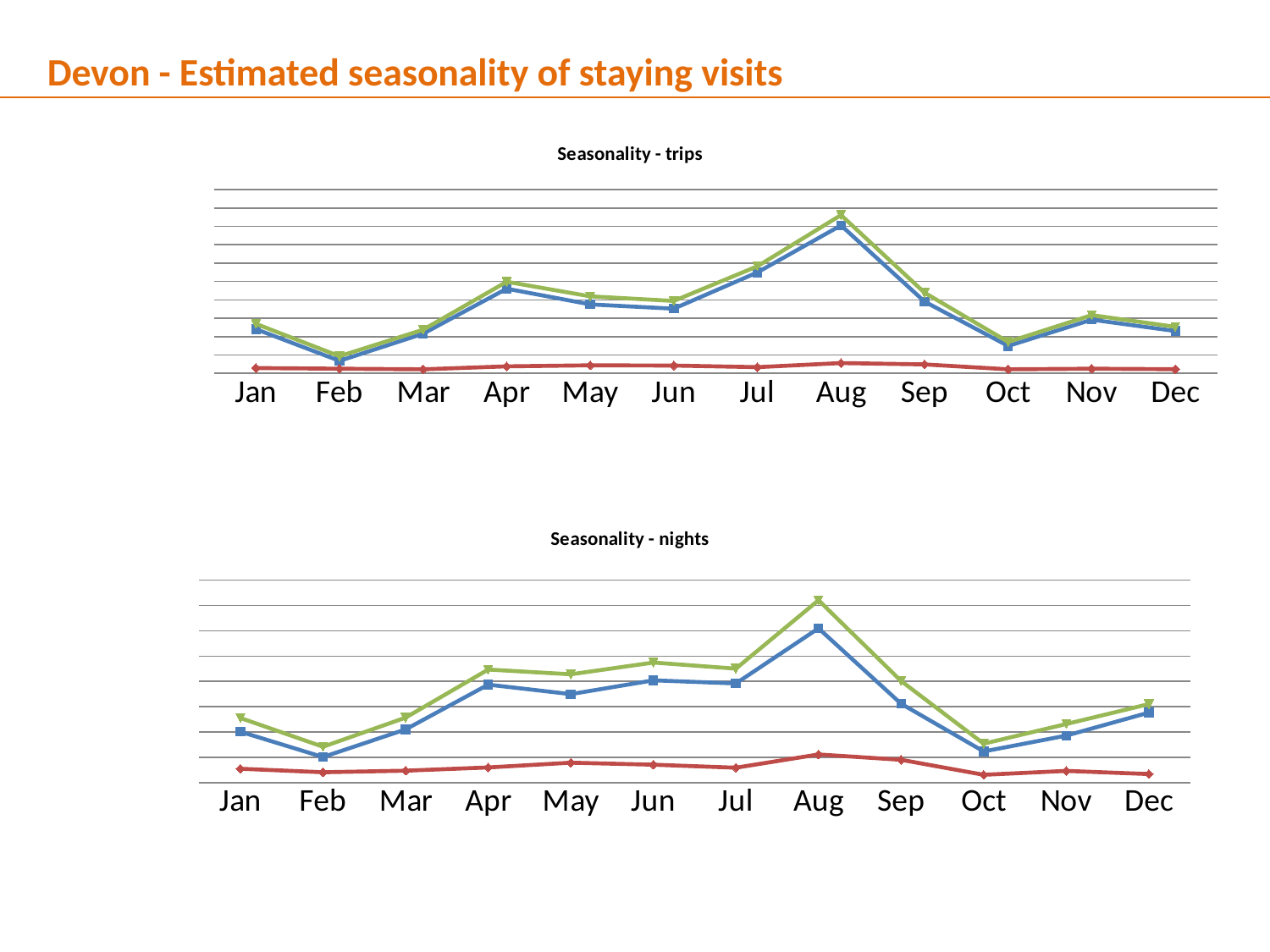

Devon - Estimated seasonality of staying visits

### Chart: Seasonality - trips

| Category | UK trips (000's) | OS trips (000's) | Total trips (000's) |
|---|---|---|---|
| Jan | 240.60757058258724 | 28.82482514776516 | 269.4323957303524 |
| Feb | 67.92033043698773 | 25.283592139930466 | 93.20392257691819 |
| Mar | 215.40104337908738 | 21.868777433694763 | 237.26982081278214 |
| Apr | 460.8823096351601 | 37.84522728085146 | 498.72753691601156 |
| May | 375.571360497014 | 43.54429099530576 | 419.1156514923197 |
| Jun | 351.94812700354885 | 42.215542661981466 | 394.16366966553034 |
| Jul | 549.4988567625232 | 33.50818911451317 | 583.0070458770364 |
| Aug | 805.3871192039746 | 55.93214908287028 | 861.3192682868449 |
| Sep | 390.7553090121942 | 48.43154614079651 | 439.1868551529907 |
| Oct | 149.02359661653486 | 21.8572708805284 | 170.88086749706326 |
| Nov | 291.8412996074248 | 25.118444794698025 | 316.9597444021228 |
| Dec | 230.16307726296256 | 22.570144327064487 | 252.73322159002706 |

### Chart: Seasonality - nights

| Category | UK nights (000's) | OS nights (000's) | Total nights (000's) |
|---|---|---|---|
| Jan | 1003.6189641822799 | 272.5798433382389 | 1276.1988075205188 |
| Feb | 503.6563429199622 | 202.9333700778938 | 706.5897129978559 |
| Mar | 1049.3521159373151 | 233.86533647785268 | 1283.2174524151678 |
| Apr | 1935.5290313395517 | 297.8712777226363 | 2233.400309062188 |
| May | 1747.4726918368663 | 391.9238830544822 | 2139.3965748913483 |
| Jun | 2020.155067946124 | 351.7537003830216 | 2371.9087683291455 |
| Jul | 1958.5962487044726 | 293.21407315066654 | 2251.810321855139 |
| Aug | 3048.5424983926373 | 554.843571444367 | 3603.3860698370045 |
| Sep | 1558.3308853834087 | 449.25793505869586 | 2007.5888204421046 |
| Oct | 613.8451503627148 | 152.94320035535287 | 766.7883507180677 |
| Nov | 926.552113401224 | 229.98198010107328 | 1156.5340935022973 |
| Dec | 1383.348889593444 | 167.83182883571868 | 1551.1807184291627 |
6